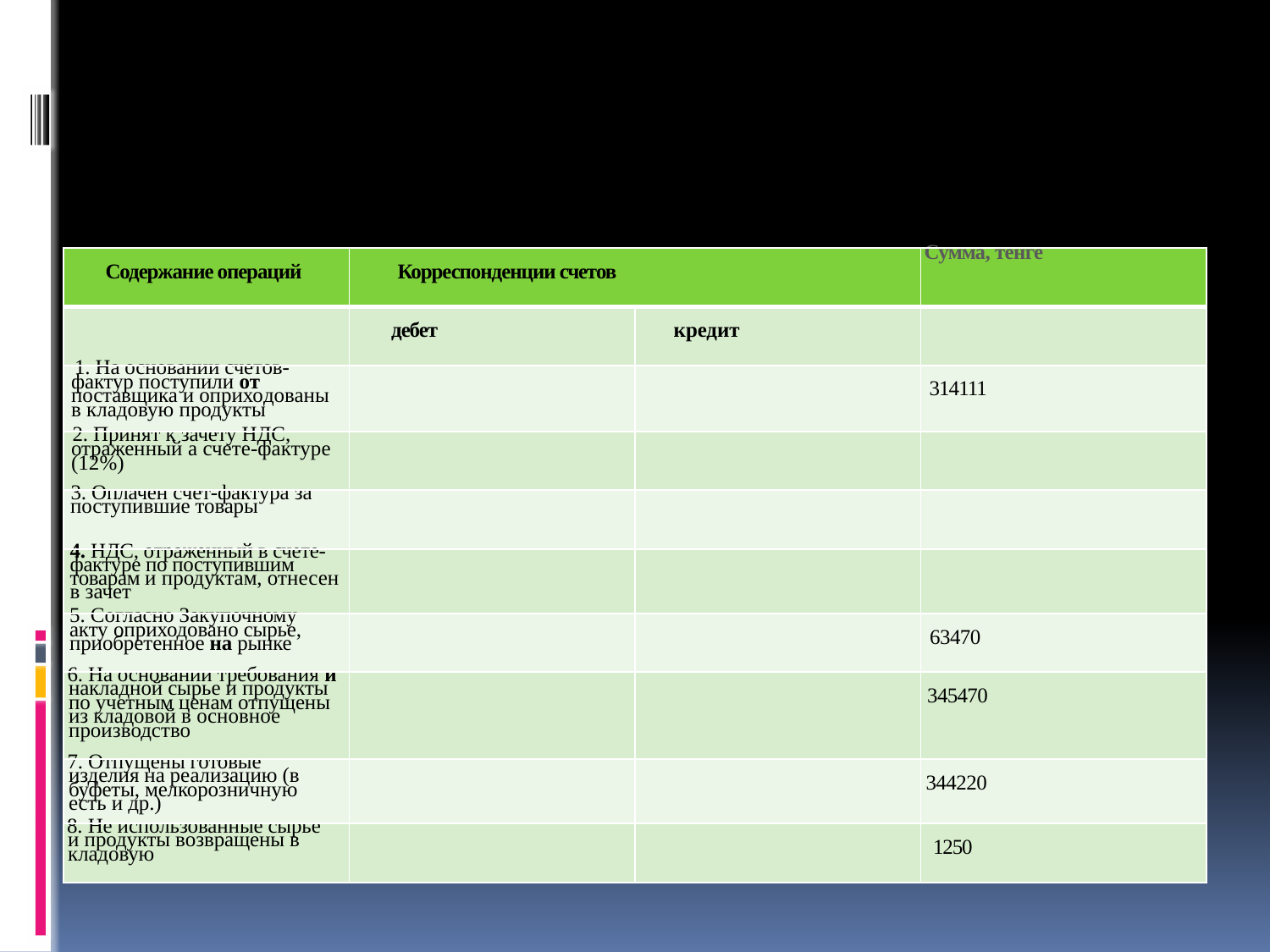

#
| Содержание операций | Корреспонденции счетов |  | Сумма, тенге |
| --- | --- | --- | --- |
|  | дебет | кредит |  |
| 1. На основании счетов-фактур поступили от поставщика и оприходованы в кладовую продукты |  |  | 314111 |
| 2. Принят к зачету НДС, отражен­ный а счете-фактуре (12%) |  |  |  |
| 3. Оплачен счет-фактура за поступившие товары |  |  |  |
| 4. НДС, отраженный в счете-фактуре по поступившим товарам и продуктам, отнесен в зачет |  |  |  |
| 5. Согласно Закупочному акту оприходовано сырье, приобретенное на рынке |  |  | 63470 |
| 6. На основании требования и накладной сырье и продукты по учетным ценам отпущены из кладовой в основное производство |  |  | 345470 |
| 7. Отпущены готовые изделия на реализацию (в буфеты, мелкорозничную есть и др.) |  |  | 344220 |
| 8. Не использованные сырье и продукты возвращены в кладовую |  |  | 1250 |